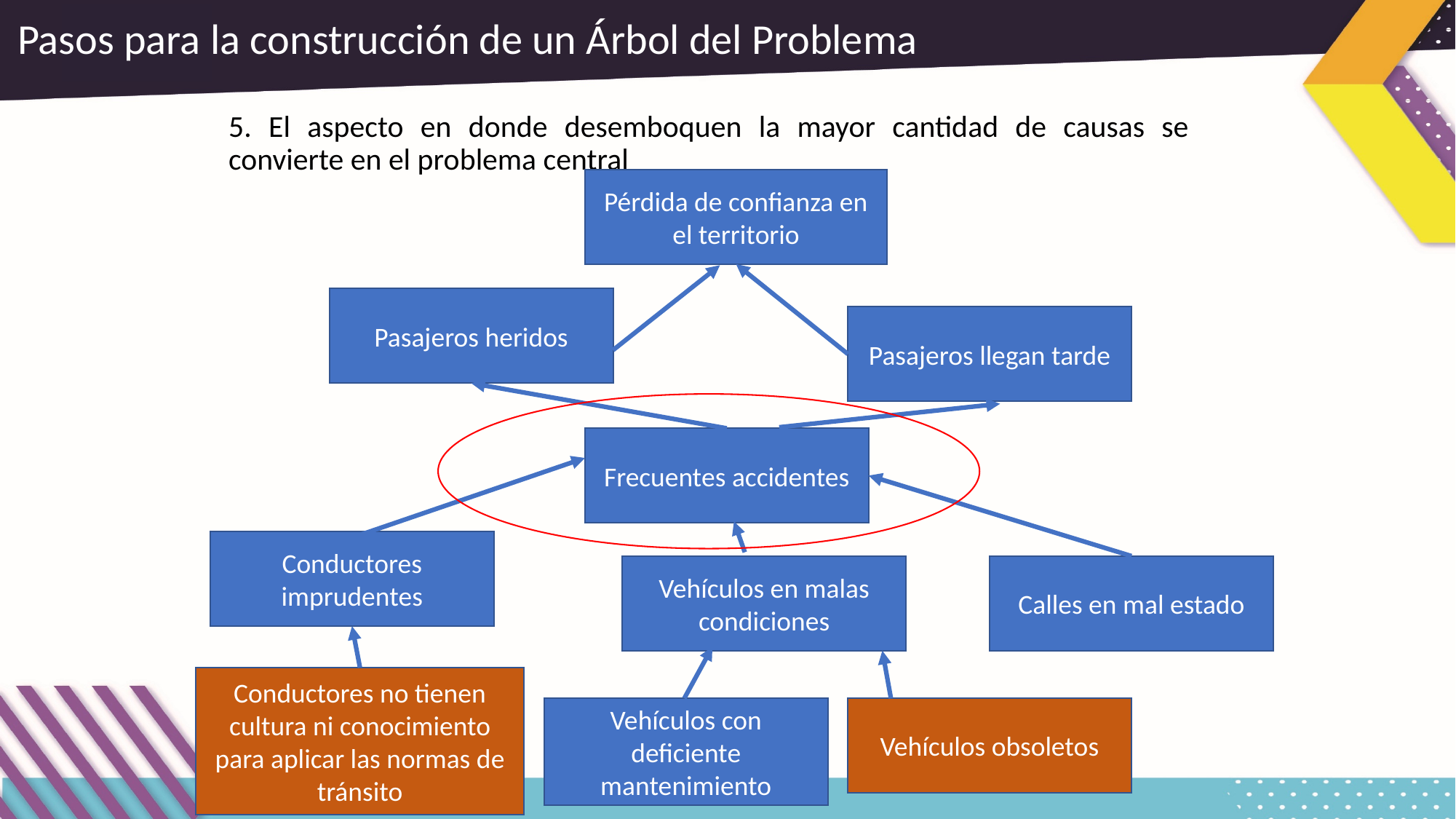

# Pasos para la construcción de un Árbol del Problema
5. El aspecto en donde desemboquen la mayor cantidad de causas se convierte en el problema central
Pérdida de confianza en el territorio
Pasajeros heridos
Pasajeros llegan tarde

Frecuentes accidentes
Conductores imprudentes
Vehículos en malas condiciones
Calles en mal estado
Conductores no tienen cultura ni conocimiento para aplicar las normas de tránsito
Vehículos con deficiente mantenimiento
Vehículos obsoletos